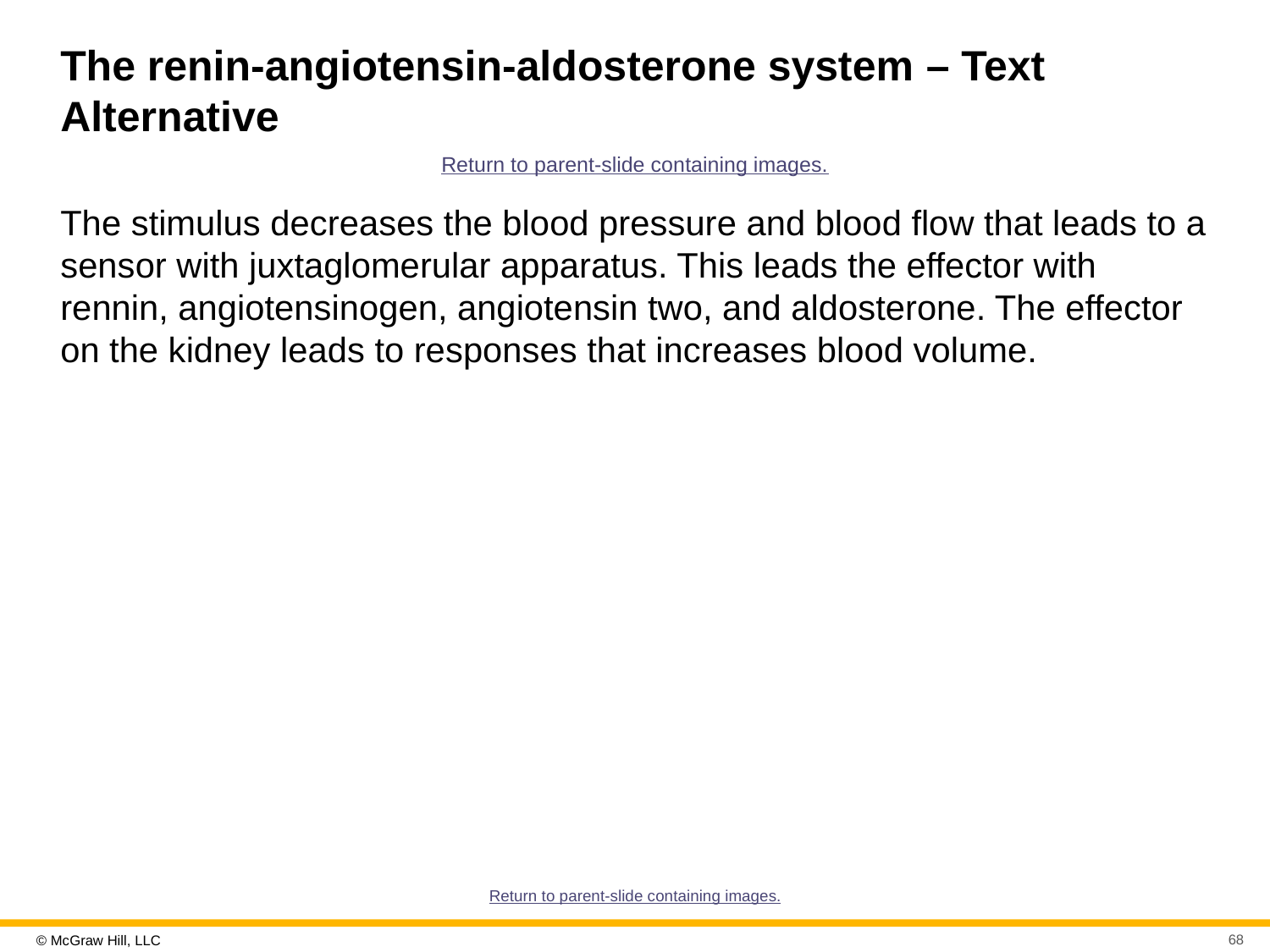

# The renin-angiotensin-aldosterone system – Text Alternative
Return to parent-slide containing images.
The stimulus decreases the blood pressure and blood flow that leads to a sensor with juxtaglomerular apparatus. This leads the effector with rennin, angiotensinogen, angiotensin two, and aldosterone. The effector on the kidney leads to responses that increases blood volume.
Return to parent-slide containing images.
68